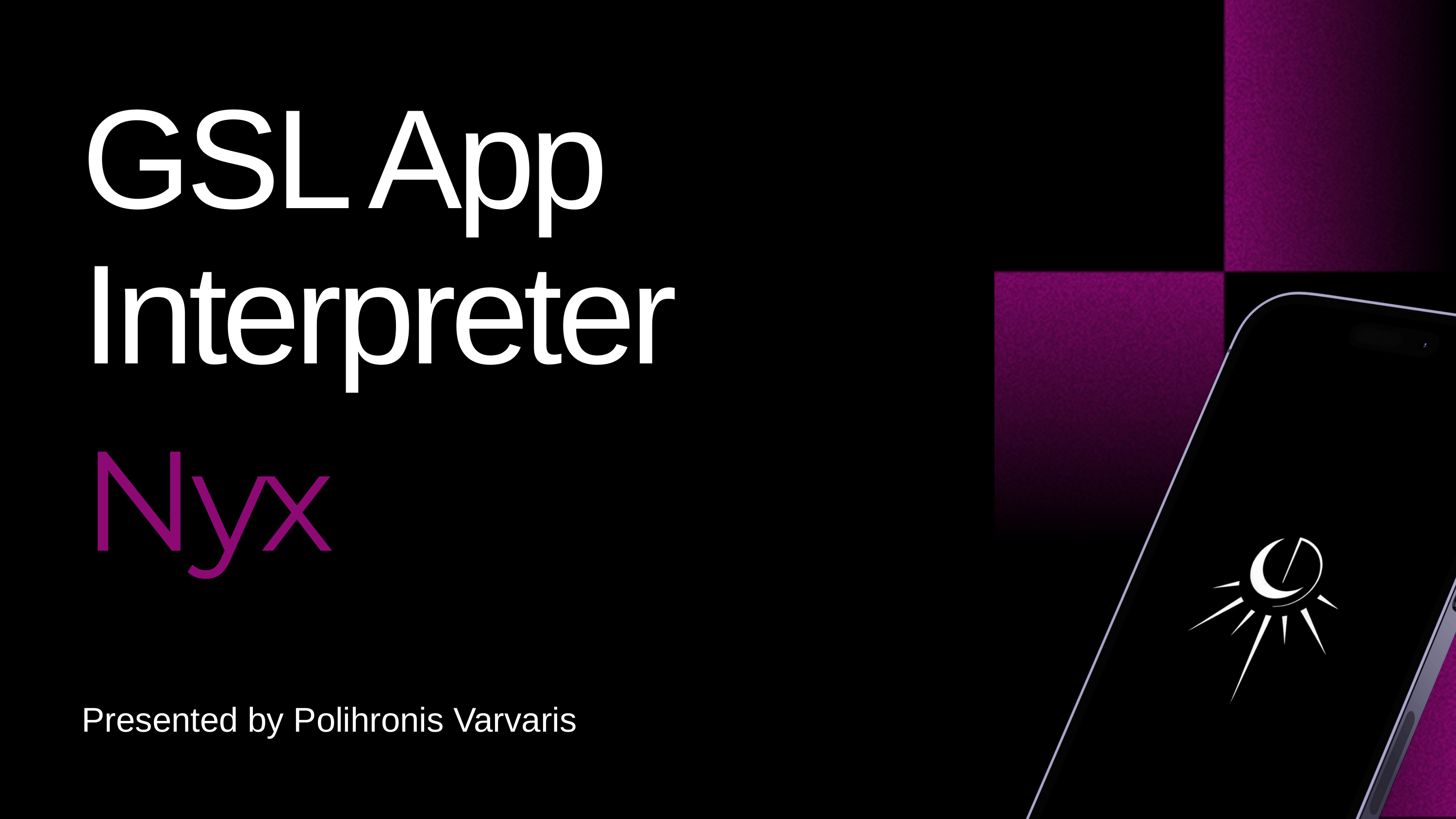

GSL App Interpreter

Nyx
Presented by Polihronis Varvaris